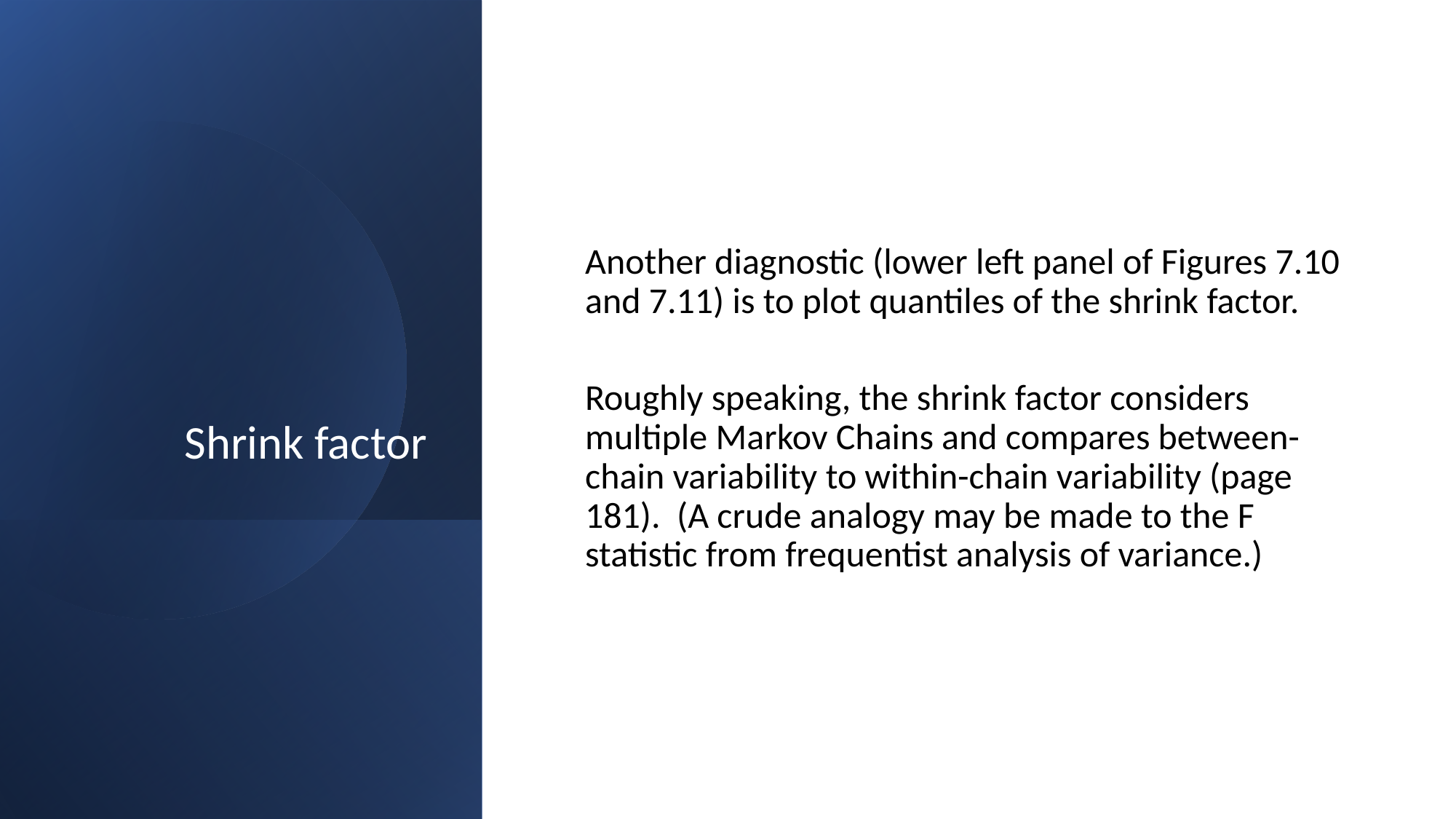

# Shrink factor
Another diagnostic (lower left panel of Figures 7.10 and 7.11) is to plot quantiles of the shrink factor.

Roughly speaking, the shrink factor considers multiple Markov Chains and compares between-chain variability to within-chain variability (page 181).  (A crude analogy may be made to the F statistic from frequentist analysis of variance.)